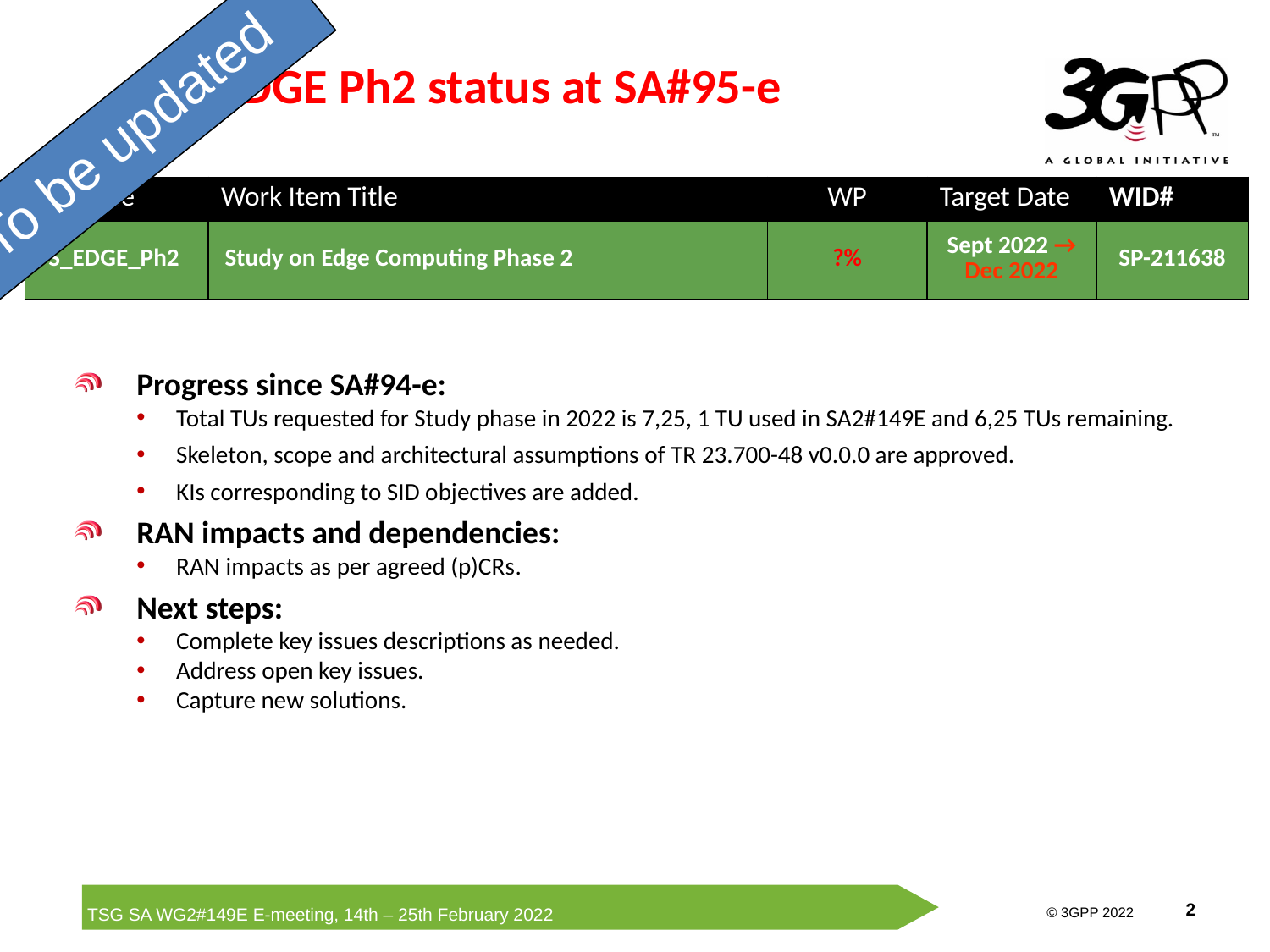

# EDGE Ph2 status at SA#95-e
To be updated
| WI Code | Work Item Title | WP | Target Date | WID# |
| --- | --- | --- | --- | --- |
| FS\_EDGE\_Ph2 | Study on Edge Computing Phase 2 | ?% | Sept 2022 → Dec 2022 | SP-211638 |
Progress since SA#94-e:
Total TUs requested for Study phase in 2022 is 7,25, 1 TU used in SA2#149E and 6,25 TUs remaining.
Skeleton, scope and architectural assumptions of TR 23.700-48 v0.0.0 are approved.
KIs corresponding to SID objectives are added.
RAN impacts and dependencies:
RAN impacts as per agreed (p)CRs.
Next steps:
Complete key issues descriptions as needed.
Address open key issues.
Capture new solutions.